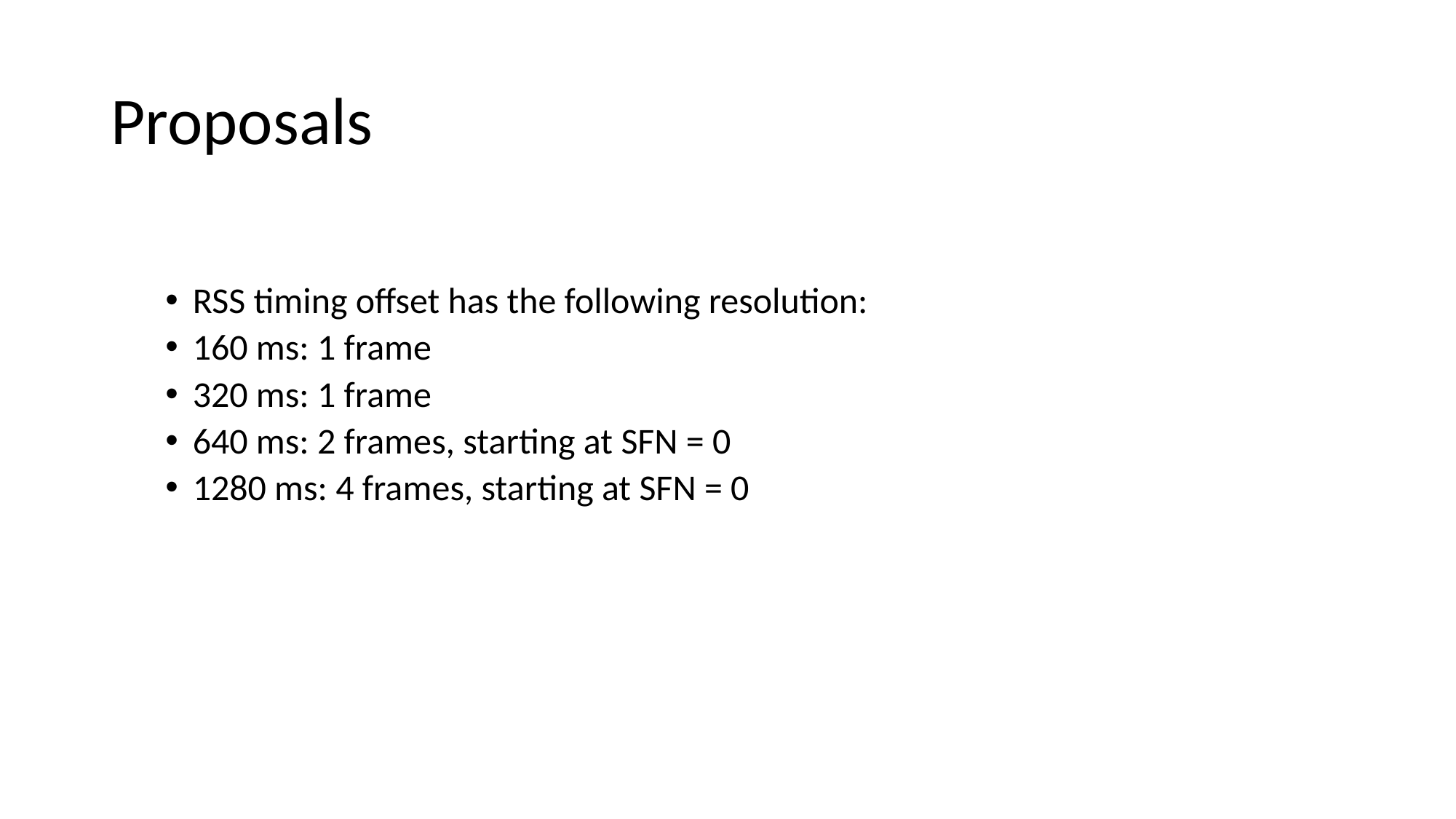

# Proposals

RSS timing offset has the following resolution:
160 ms: 1 frame
320 ms: 1 frame
640 ms: 2 frames, starting at SFN = 0
1280 ms: 4 frames, starting at SFN = 0